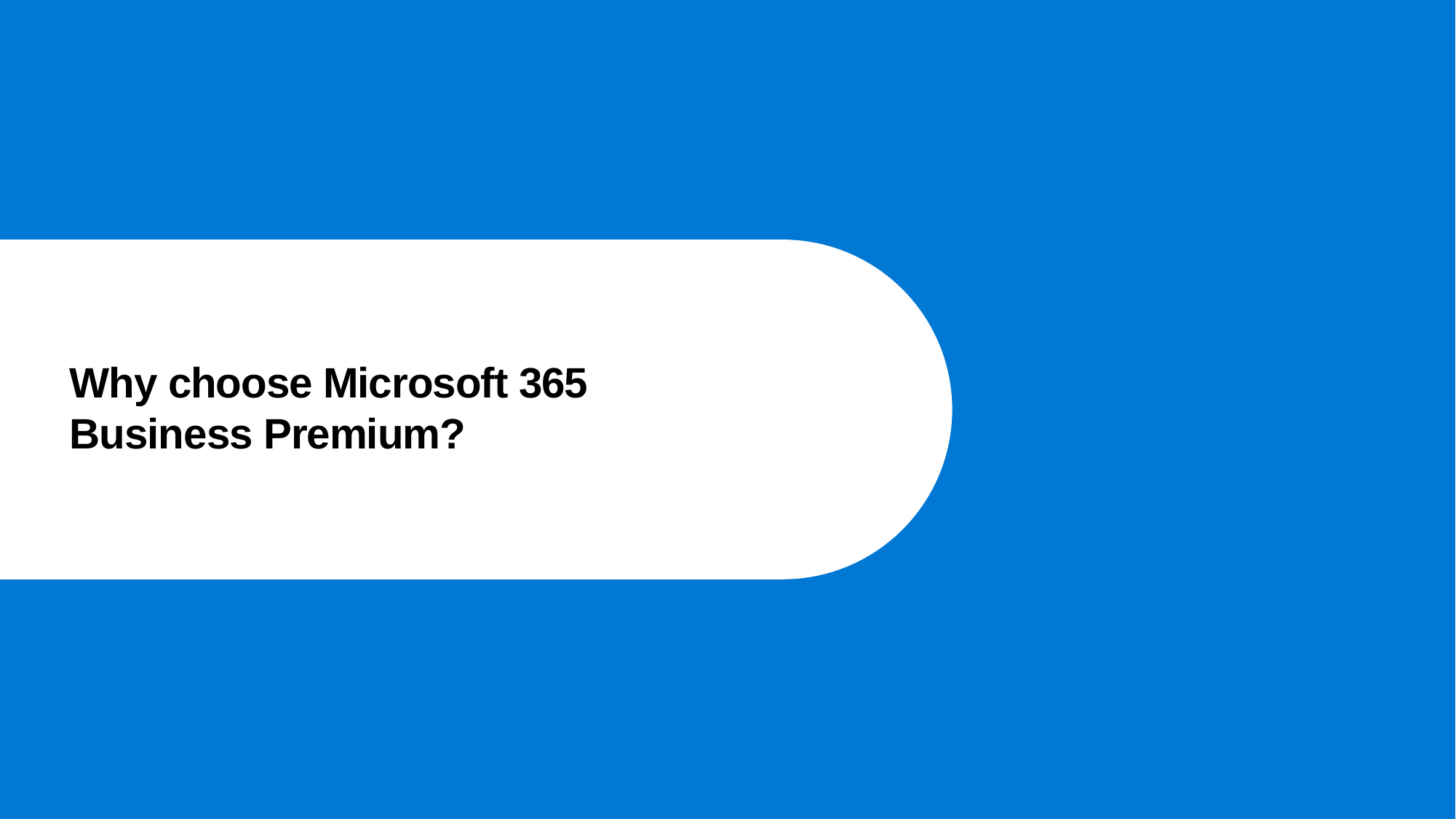

# Why choose Microsoft 365 Business Premium?